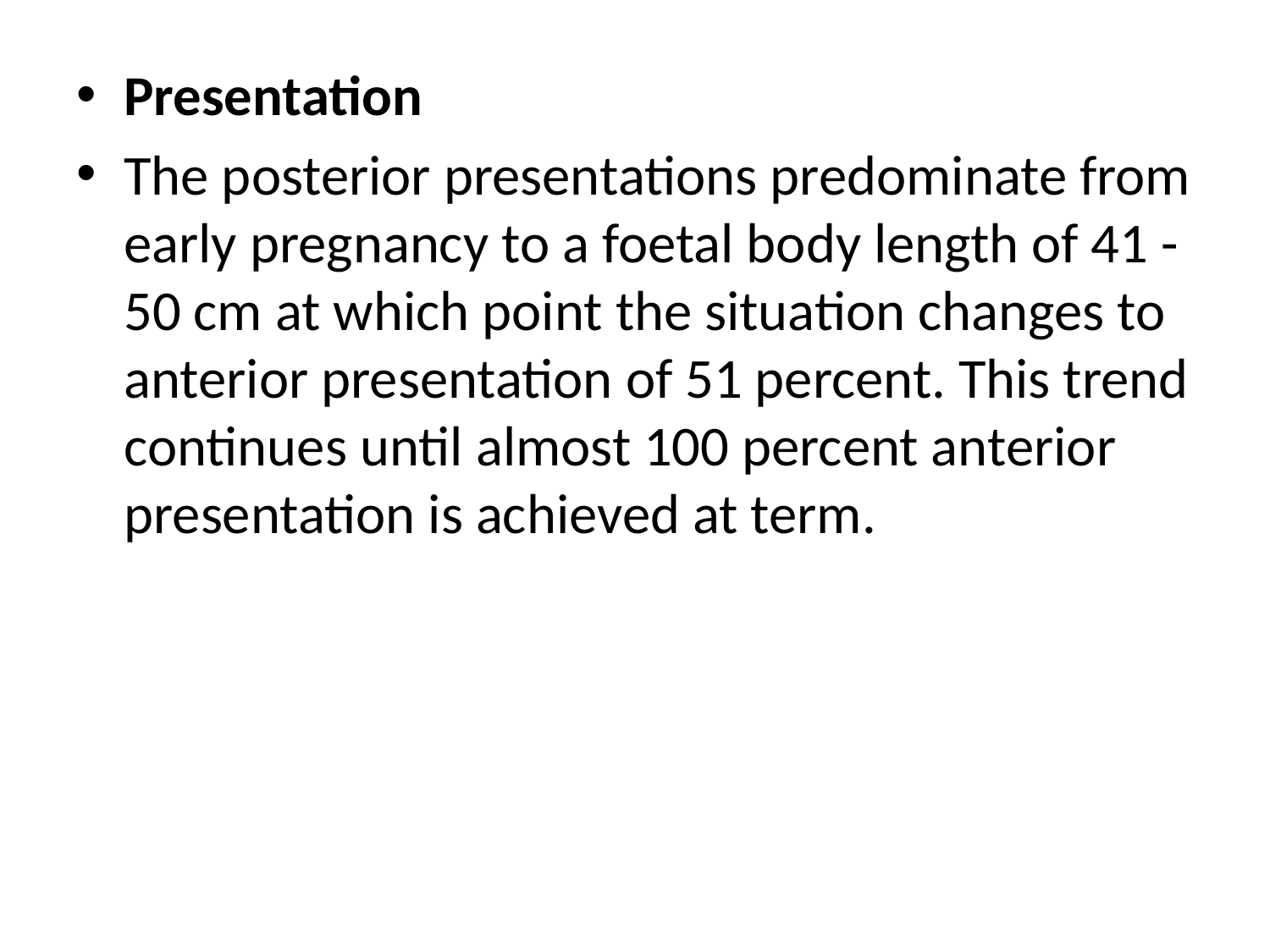

Presentation
The posterior presentations predominate from early pregnancy to a foetal body length of 41 - 50 cm at which point the situation changes to anterior presentation of 51 percent. This trend continues until almost 100 percent anterior presentation is achieved at term.